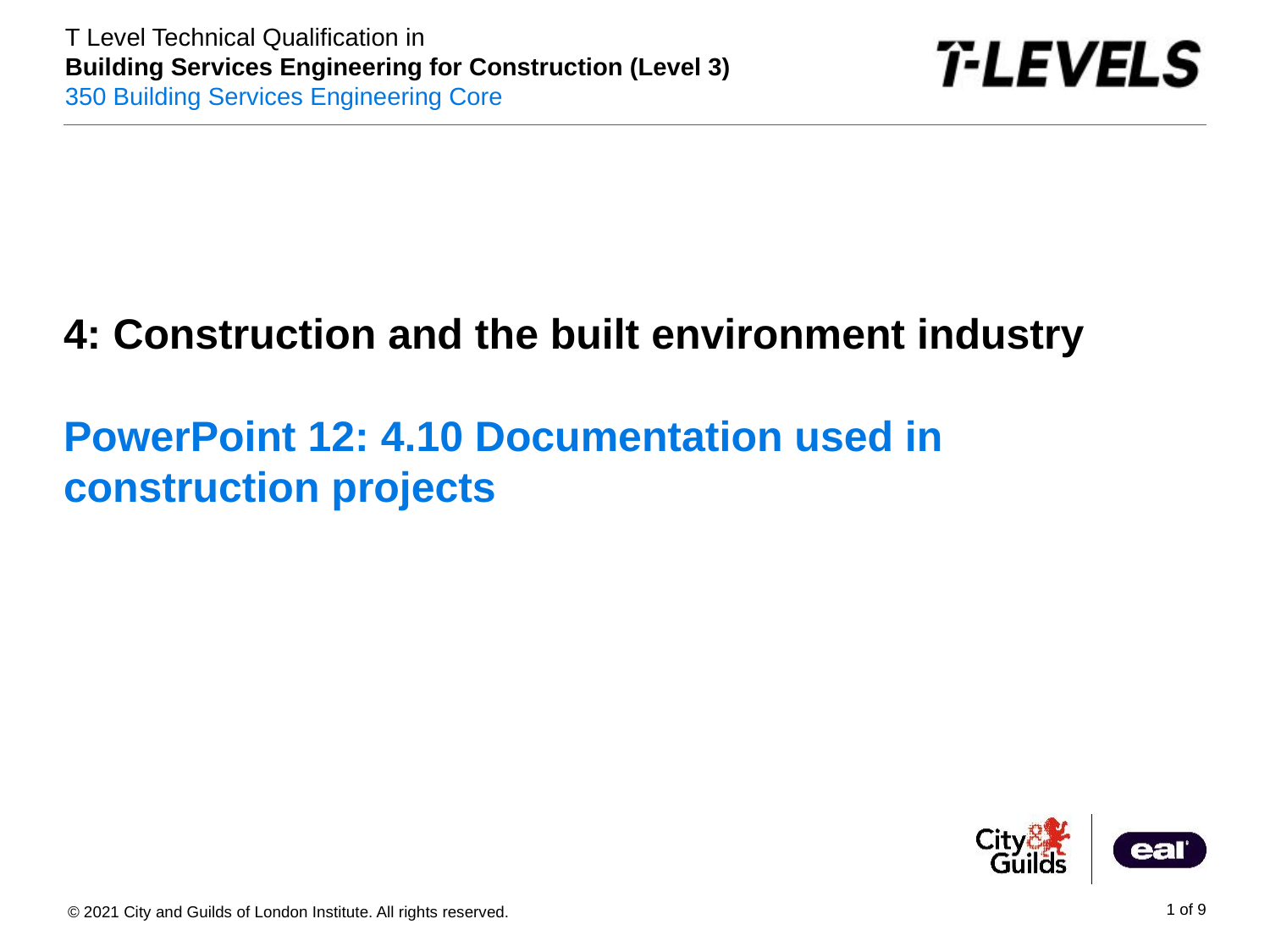

4: Construction and the built environment industry
# PowerPoint 12: 4.10 Documentation used in construction projects